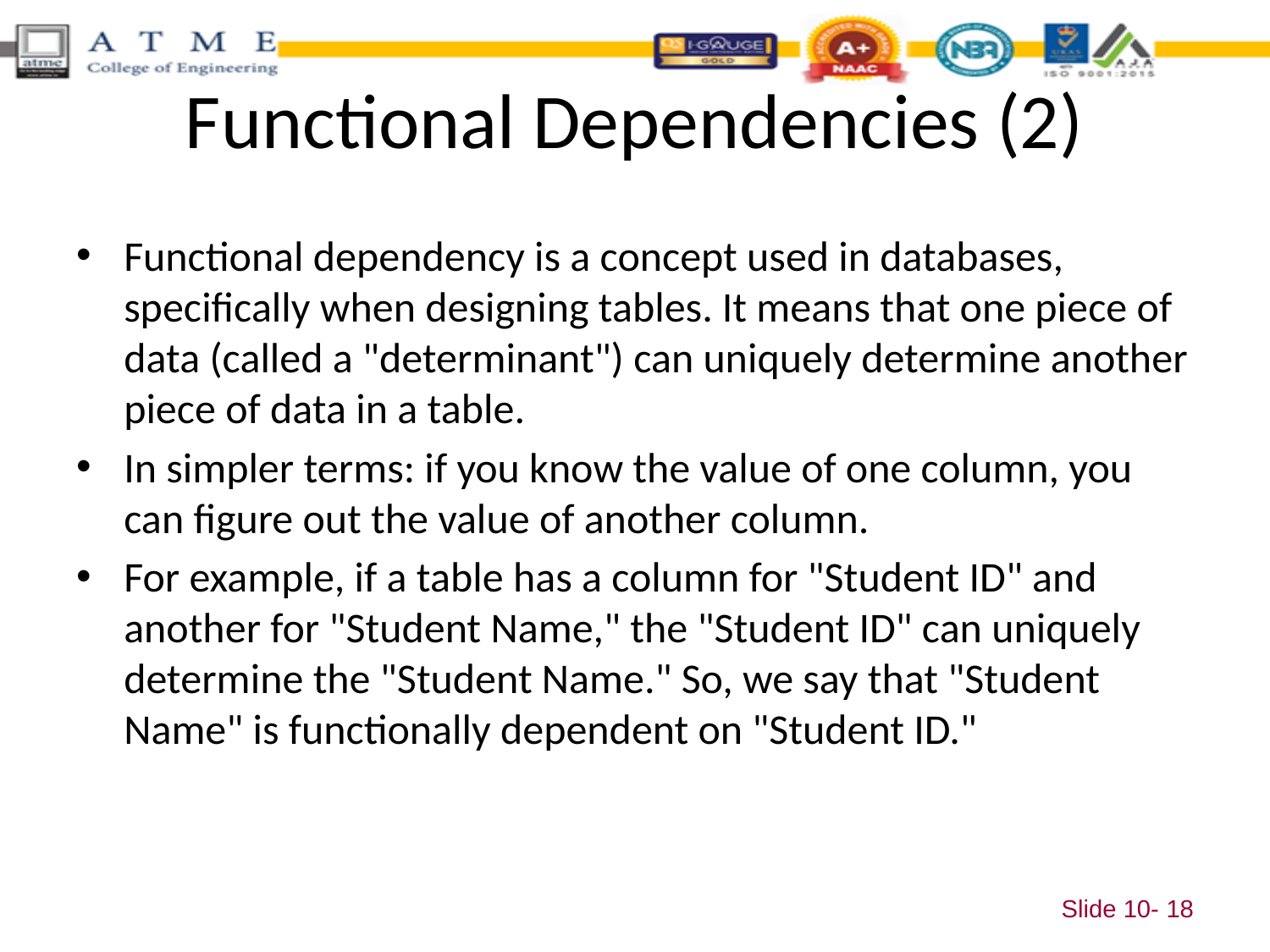

# Functional Dependencies (2)
Functional dependency is a concept used in databases, specifically when designing tables. It means that one piece of data (called a "determinant") can uniquely determine another piece of data in a table.
In simpler terms: if you know the value of one column, you can figure out the value of another column.
For example, if a table has a column for "Student ID" and another for "Student Name," the "Student ID" can uniquely determine the "Student Name." So, we say that "Student Name" is functionally dependent on "Student ID."
Slide 10- 18